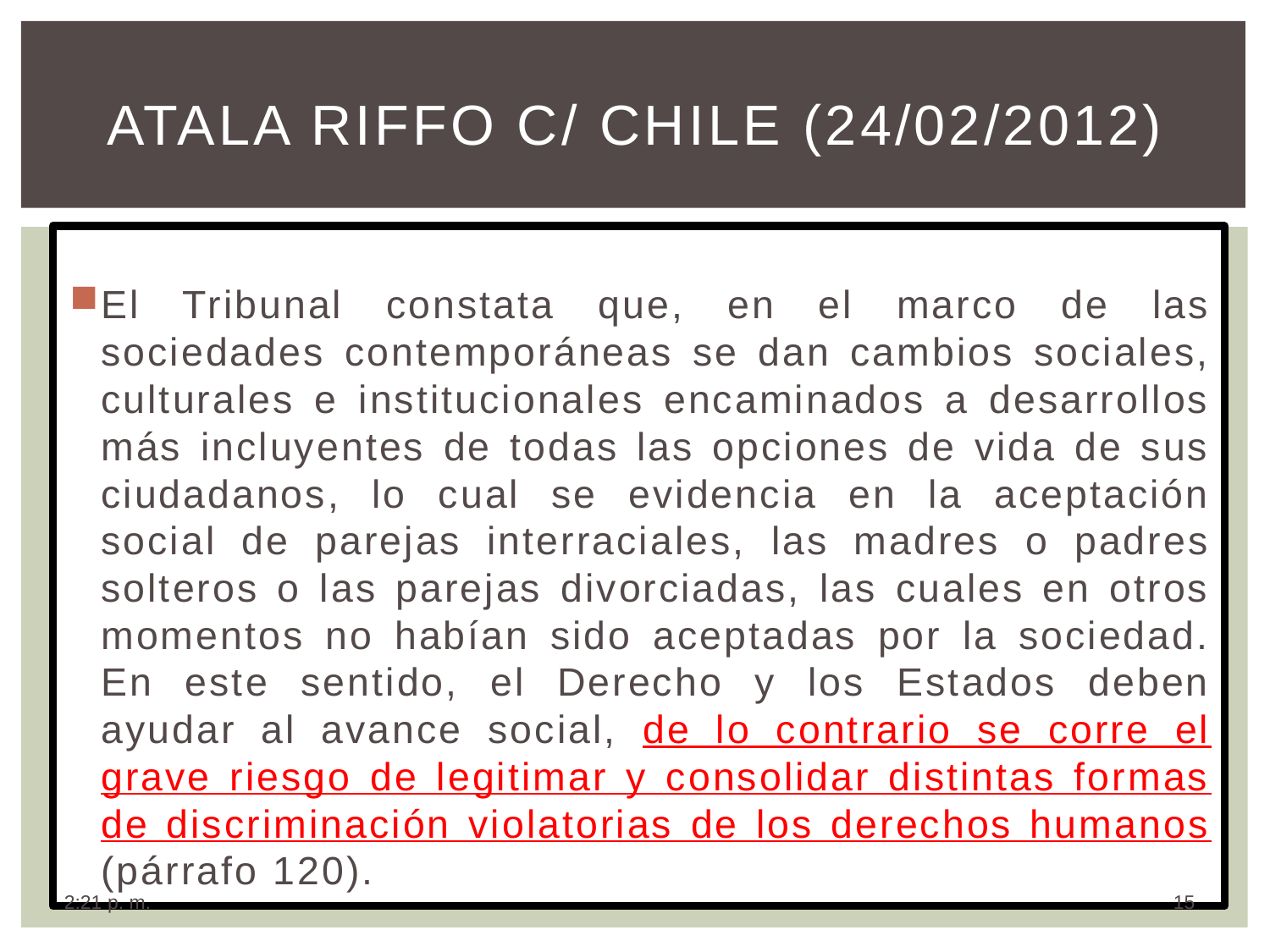

# ATALA RIFFO c/ Chile (24/02/2012)

El Tribunal constata que, en el marco de las sociedades contemporáneas se dan cambios sociales, culturales e institucionales encaminados a desarrollos más incluyentes de todas las opciones de vida de sus ciudadanos, lo cual se evidencia en la aceptación social de parejas interraciales, las madres o padres solteros o las parejas divorciadas, las cuales en otros momentos no habían sido aceptadas por la sociedad. En este sentido, el Derecho y los Estados deben ayudar al avance social, de lo contrario se corre el grave riesgo de legitimar y consolidar distintas formas de discriminación violatorias de los derechos humanos (párrafo 120).

15
2:21 p. m.